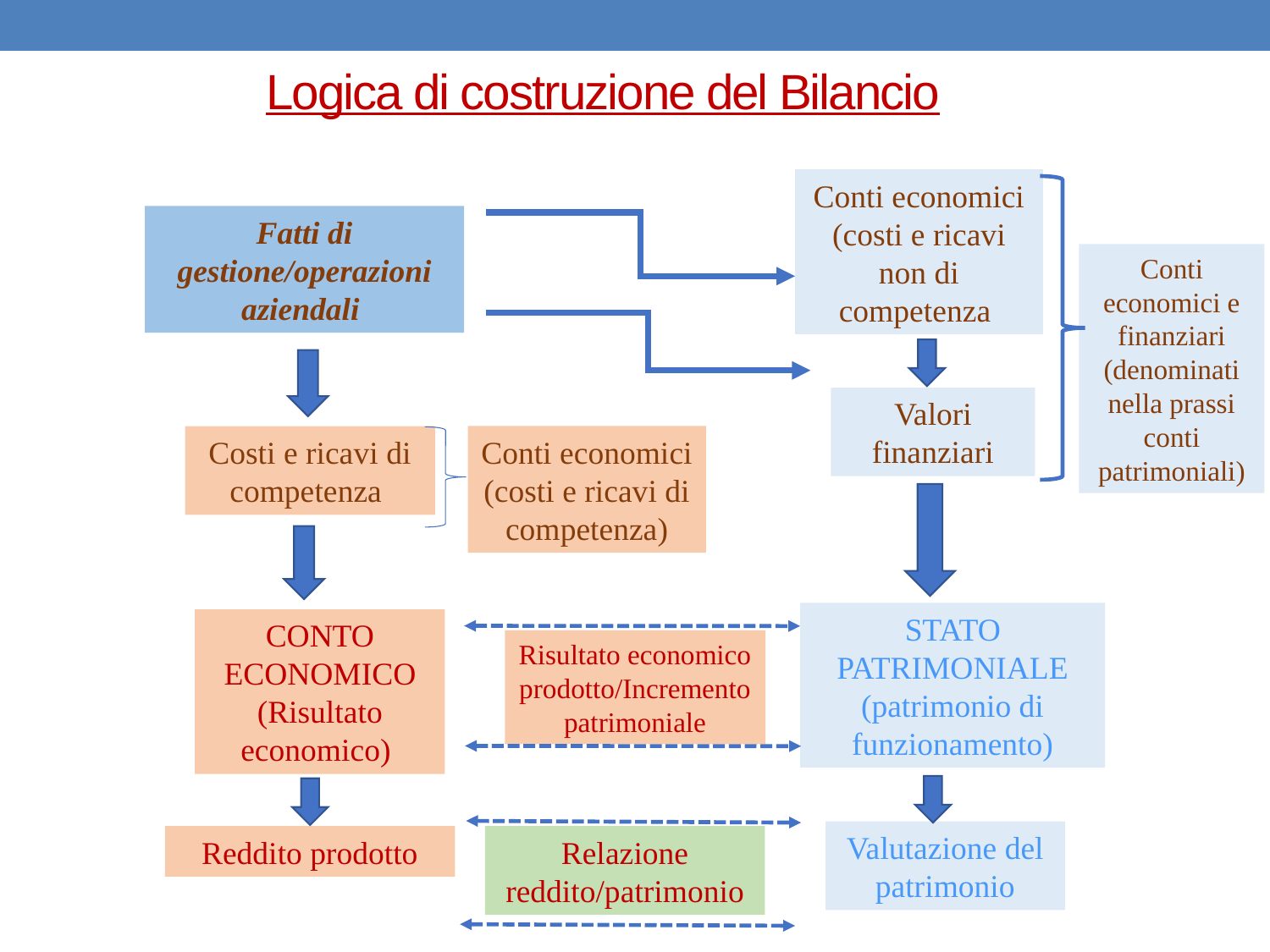

# Logica di costruzione del Bilancio
Conti economici (costi e ricavi non di competenza

Fatti di gestione/operazioni aziendali
Conti economici e finanziari (denominati nella prassi conti patrimoniali)

Valori finanziari
Conti economici (costi e ricavi di competenza)
Costi e ricavi di competenza

STATO PATRIMONIALE
(patrimonio di funzionamento)
CONTO ECONOMICO (Risultato economico)
Risultato economico prodotto/Incremento patrimoniale

Valutazione del patrimonio
Reddito prodotto
Relazione reddito/patrimonio